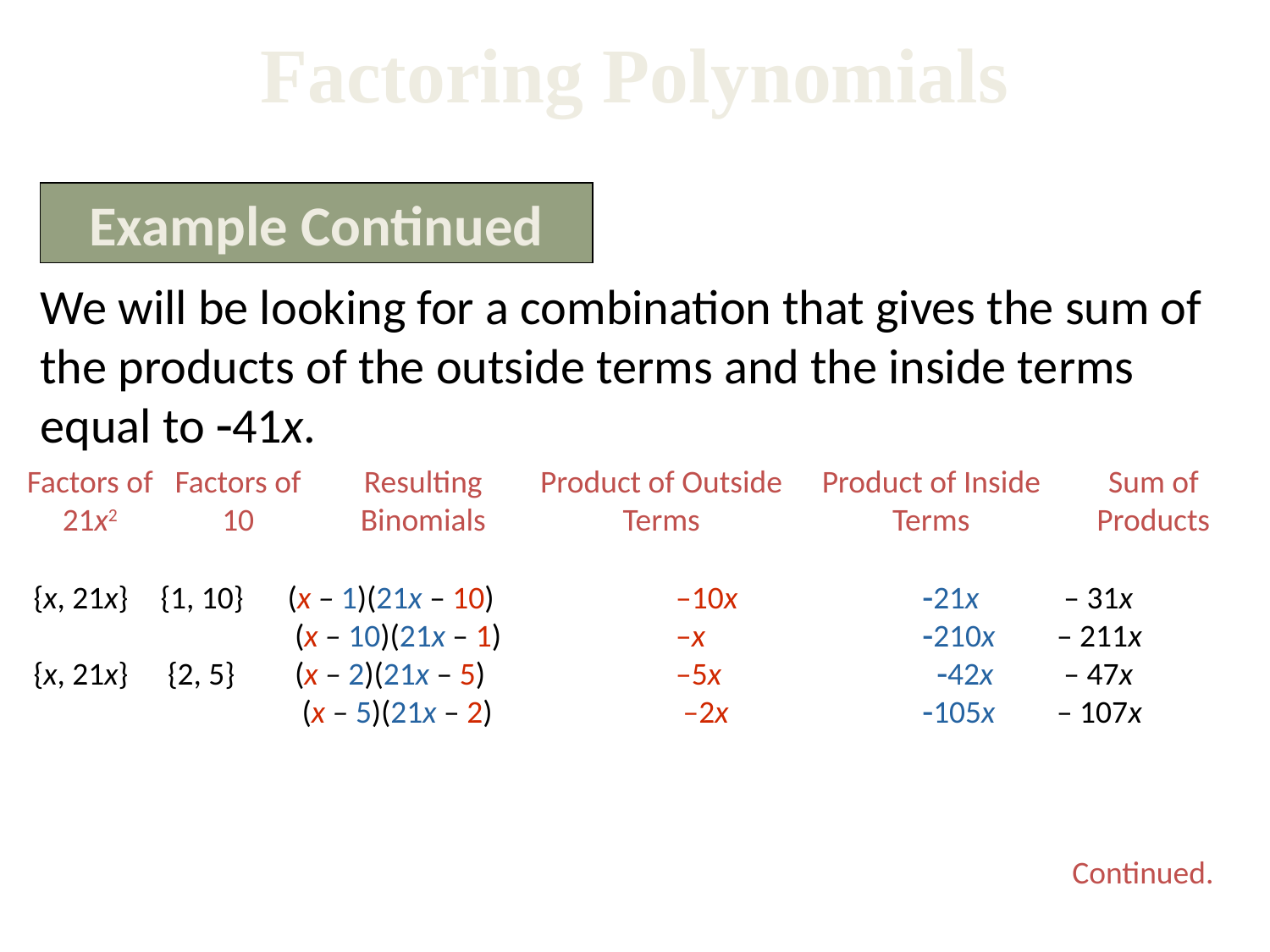

Factoring Polynomials
Example Continued
We will be looking for a combination that gives the sum of the products of the outside terms and the inside terms equal to −41x.
Factors of 21x2
Factors of 10
Resulting Binomials
Product of Outside Terms
Product of Inside Terms
Sum of Products
{x, 21x}	{1, 10}	(x – 1)(21x – 10)    		 –10x	       	−21x	  – 31x
		 (x – 10)(21x – 1)       	 –x	     	−210x	 – 211x
{x, 21x}	 {2, 5} 	 (x – 2)(21x – 5)      		 –5x	     	  −42x	  – 47x
		  (x – 5)(21x – 2)     		  –2x	     	−105x	 – 107x

Continued.